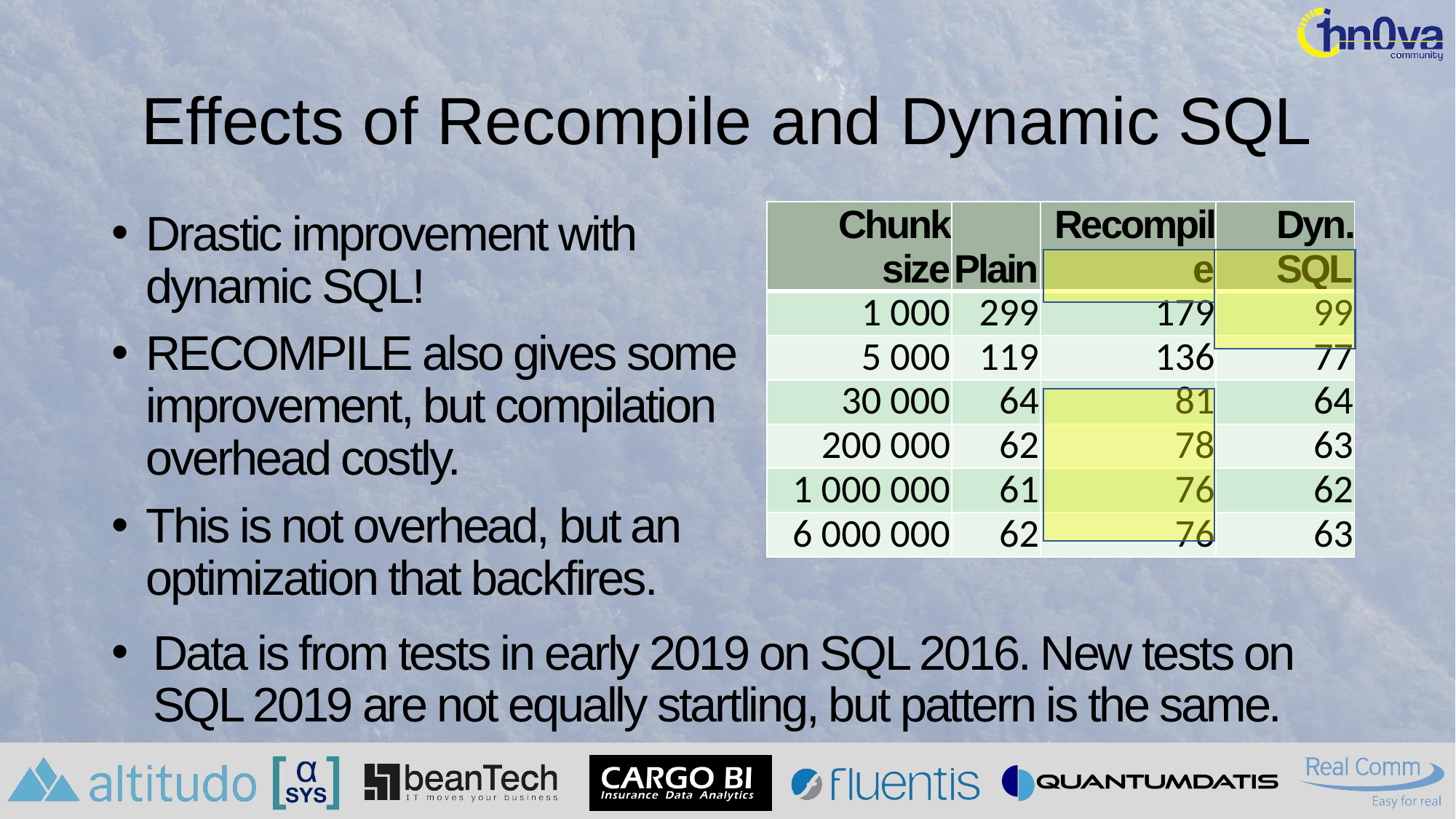

# Effects of Recompile and Dynamic SQL
| Chunk size | Plain | Recompile | Dyn. SQL |
| --- | --- | --- | --- |
| 1 000 | 299 | 179 | 99 |
| 5 000 | 119 | 136 | 77 |
| 30 000 | 64 | 81 | 64 |
| 200 000 | 62 | 78 | 63 |
| 1 000 000 | 61 | 76 | 62 |
| 6 000 000 | 62 | 76 | 63 |
Drastic improvement with dynamic SQL!
RECOMPILE also gives some improvement, but compilation overhead costly.
This is not overhead, but an optimization that backfires.

Data is from tests in early 2019 on SQL 2016. New tests on SQL 2019 are not equally startling, but pattern is the same.